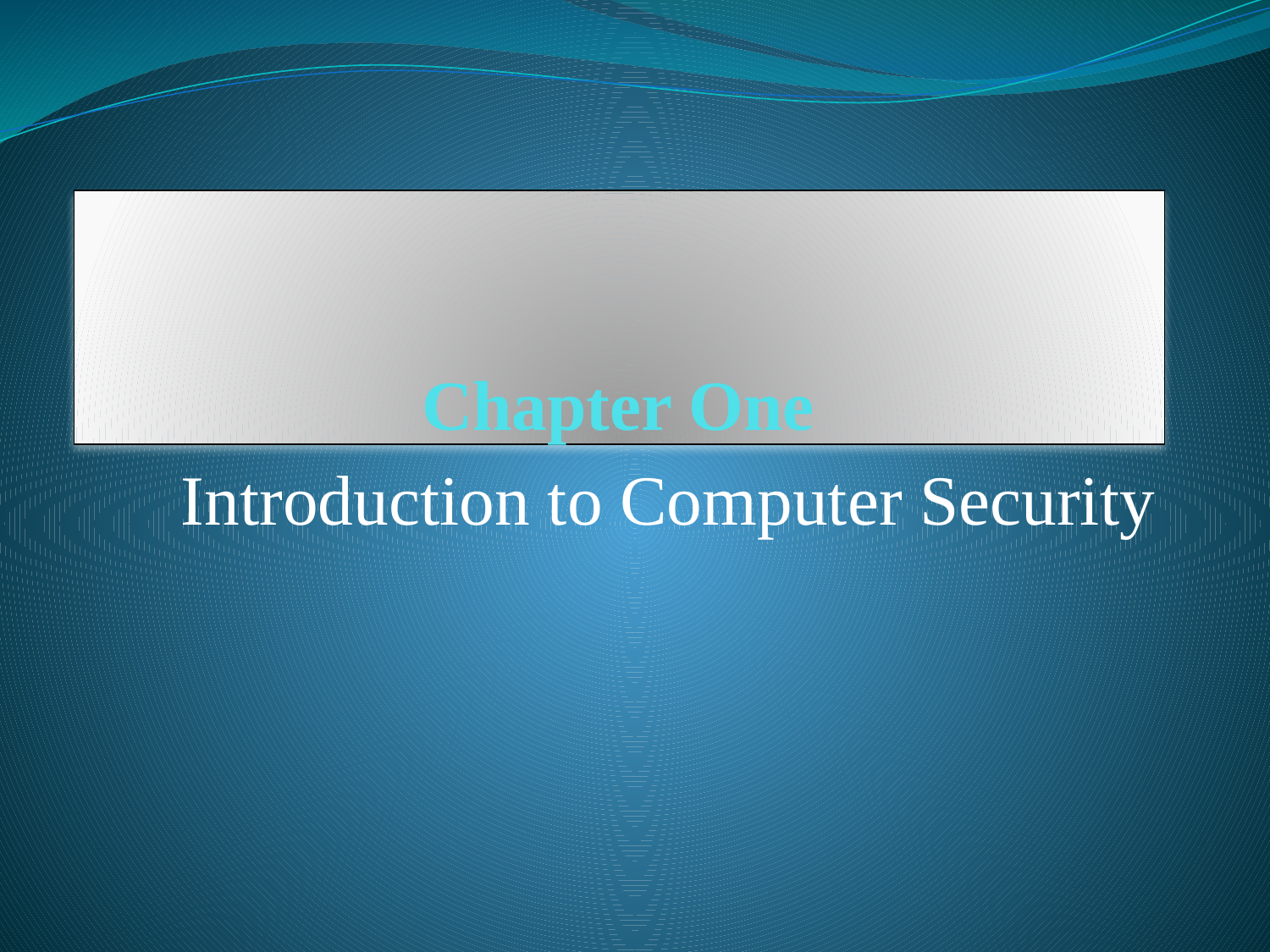

# Chapter One
Introduction to Computer Security